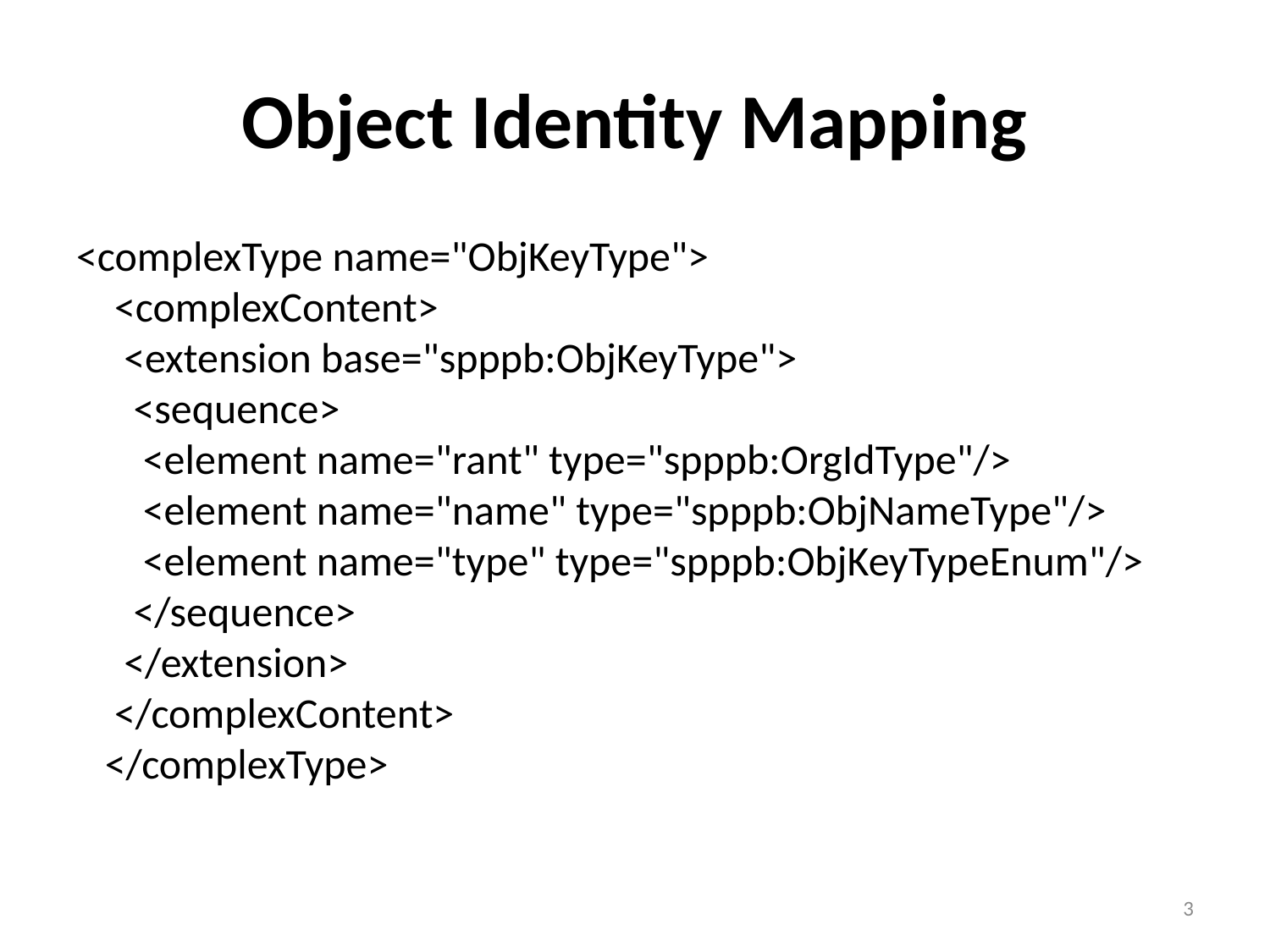

# Object Identity Mapping
<complexType name="ObjKeyType">
    <complexContent>
     <extension base="spppb:ObjKeyType">
      <sequence>
       <element name="rant" type="spppb:OrgIdType"/>
       <element name="name" type="spppb:ObjNameType"/>
       <element name="type" type="spppb:ObjKeyTypeEnum"/>
      </sequence>
     </extension>
    </complexContent>
   </complexType>

3